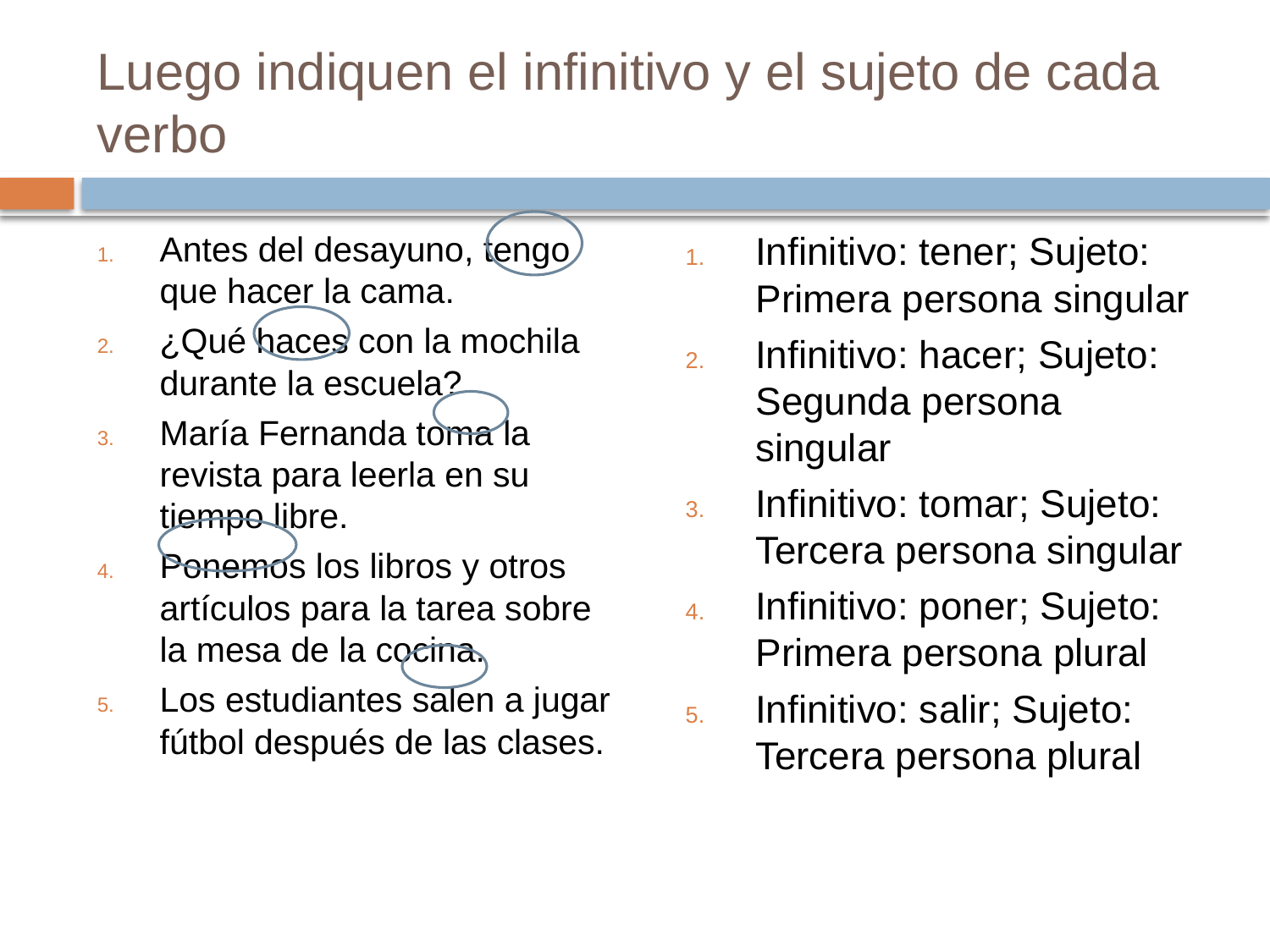

# Luego indiquen el infinitivo y el sujeto de cada verbo

Antes del desayuno, tengo que hacer la cama.
¿Qué haces con la mochila durante la escuela?
María Fernanda toma la revista para leerla en su tiempo libre.
Ponemos los libros y otros artículos para la tarea sobre la mesa de la cocina.
Los estudiantes salen a jugar fútbol después de las clases.

Infinitivo: tener; Sujeto: Primera persona singular
Infinitivo: hacer; Sujeto: Segunda persona singular
Infinitivo: tomar; Sujeto: Tercera persona singular
Infinitivo: poner; Sujeto: Primera persona plural
Infinitivo: salir; Sujeto: Tercera persona plural